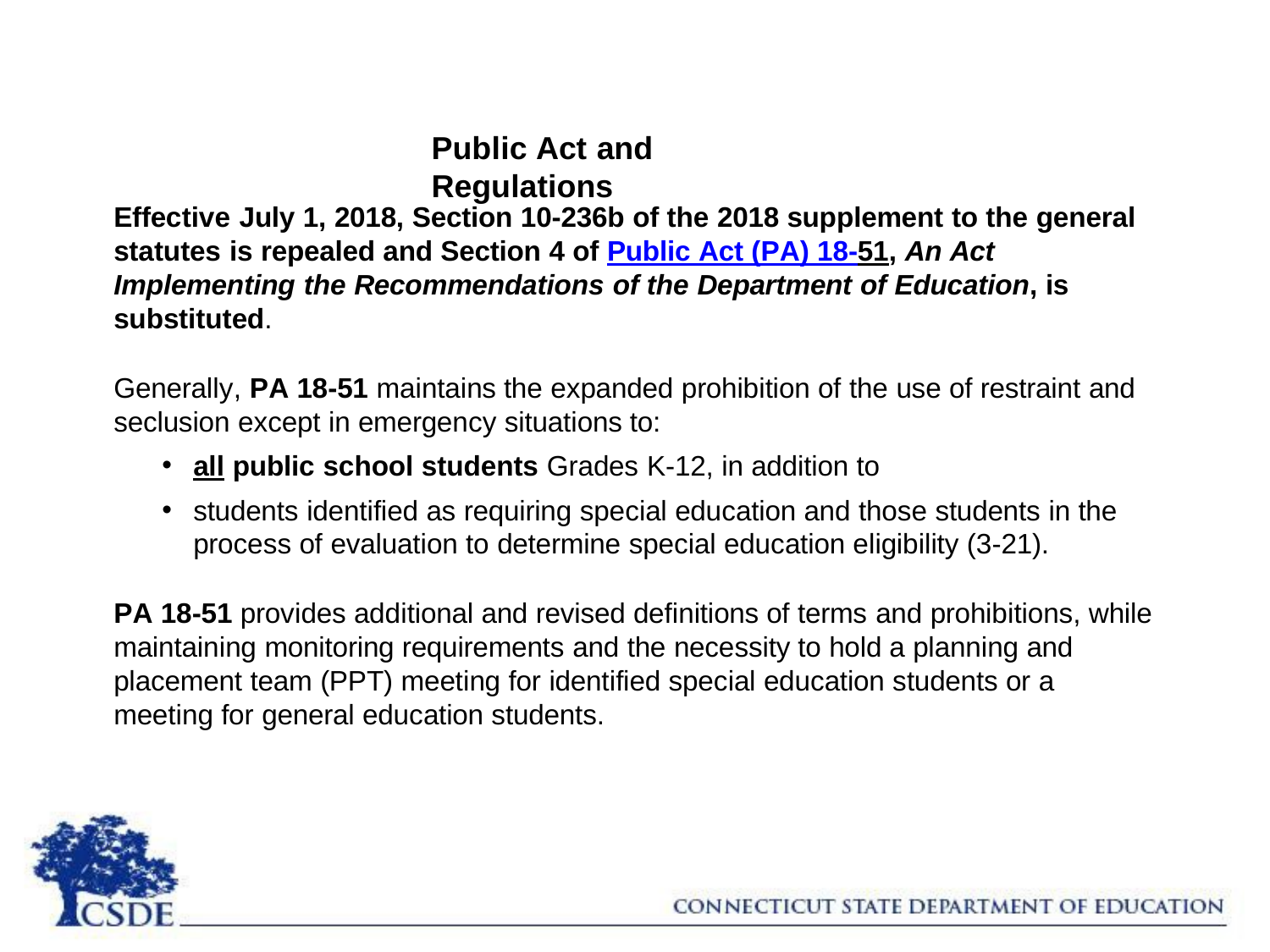

Public Act and Regulations
Effective July 1, 2018, Section 10-236b of the 2018 supplement to the general statutes is repealed and Section 4 of Public Act (PA) 18-51, An Act Implementing the Recommendations of the Department of Education, is substituted.

Generally, PA 18-51 maintains the expanded prohibition of the use of restraint and seclusion except in emergency situations to:
all public school students Grades K-12, in addition to
students identified as requiring special education and those students in the process of evaluation to determine special education eligibility (3-21).

PA 18-51 provides additional and revised definitions of terms and prohibitions, while maintaining monitoring requirements and the necessity to hold a planning and placement team (PPT) meeting for identified special education students or a meeting for general education students.